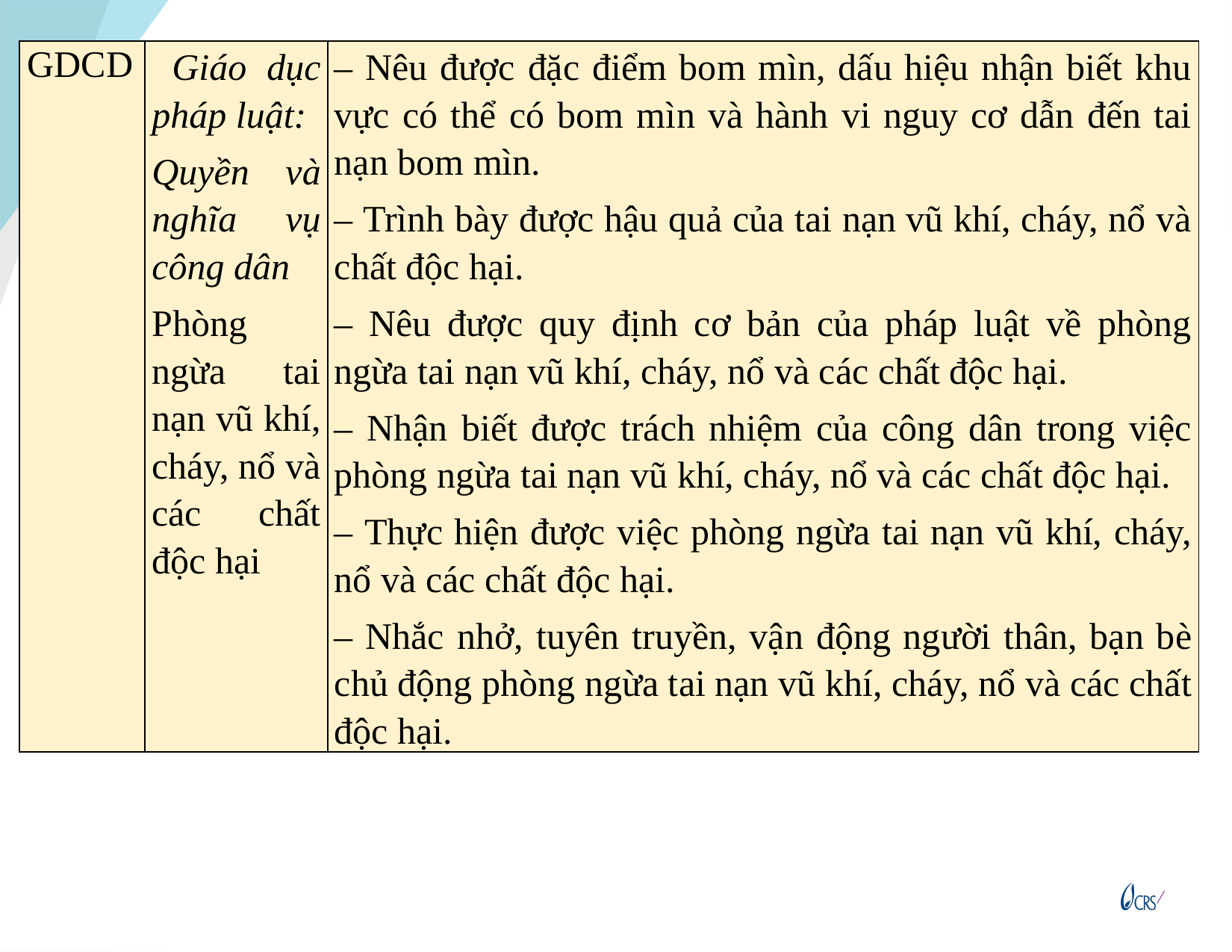

| GDCD | Giáo dục pháp luật: Quyền và nghĩa vụ công dân Phòng ngừa tai nạn vũ khí, cháy, nổ và các chất độc hại | – Nêu được đặc điểm bom mìn, dấu hiệu nhận biết khu vực có thể có bom mìn và hành vi nguy cơ dẫn đến tai nạn bom mìn. – Trình bày được hậu quả của tai nạn vũ khí, cháy, nổ và chất độc hại. – Nêu được quy định cơ bản của pháp luật về phòng ngừa tai nạn vũ khí, cháy, nổ và các chất độc hại. – Nhận biết được trách nhiệm của công dân trong việc phòng ngừa tai nạn vũ khí, cháy, nổ và các chất độc hại. – Thực hiện được việc phòng ngừa tai nạn vũ khí, cháy, nổ và các chất độc hại. – Nhắc nhở, tuyên truyền, vận động người thân, bạn bè chủ động phòng ngừa tai nạn vũ khí, cháy, nổ và các chất độc hại. |
| --- | --- | --- |
23